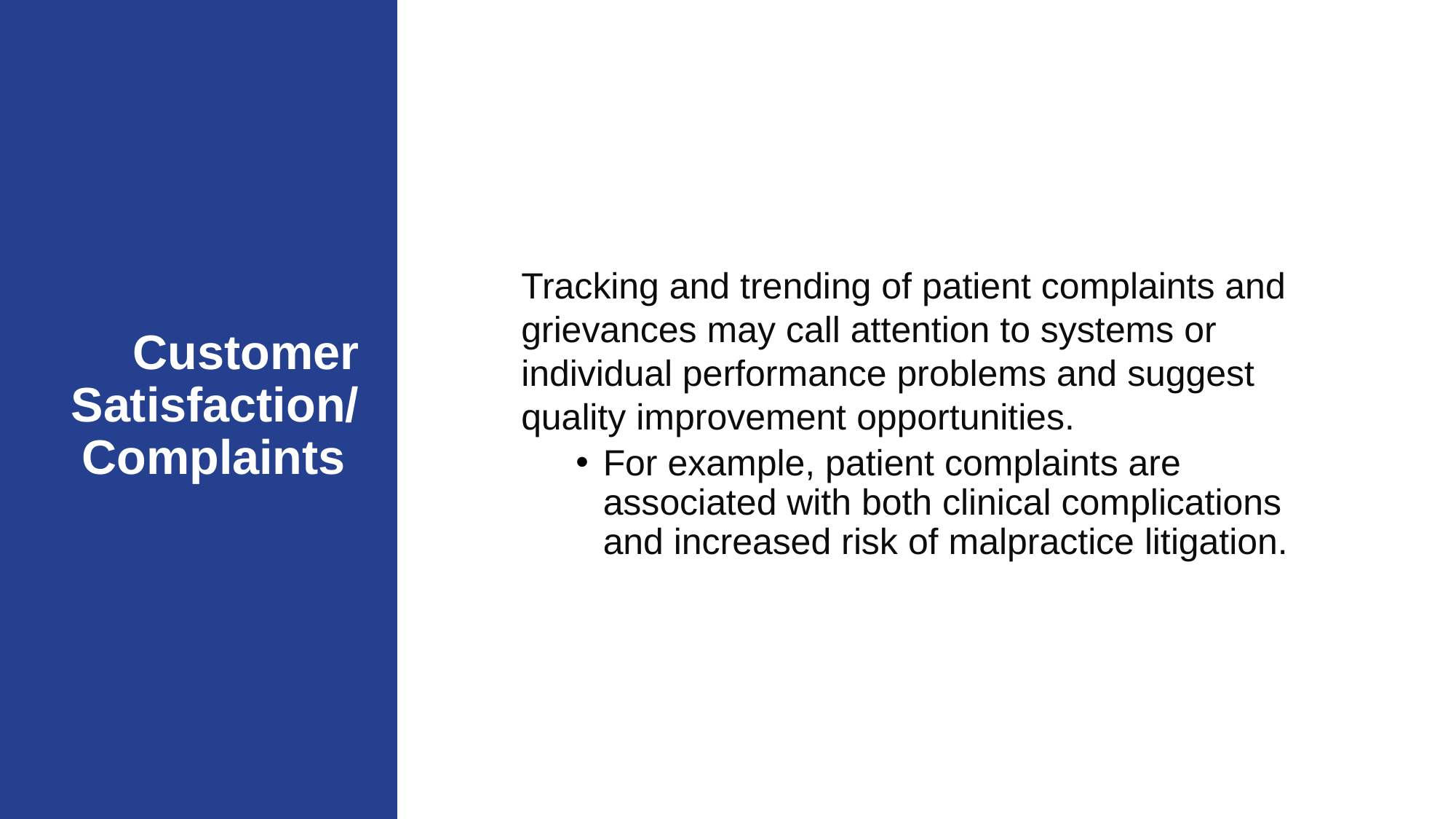

Tracking and trending of patient complaints and grievances may call attention to systems or individual performance problems and suggest quality improvement opportunities.
For example, patient complaints are associated with both clinical complications and increased risk of malpractice litigation.

# Customer Satisfaction/ Complaints